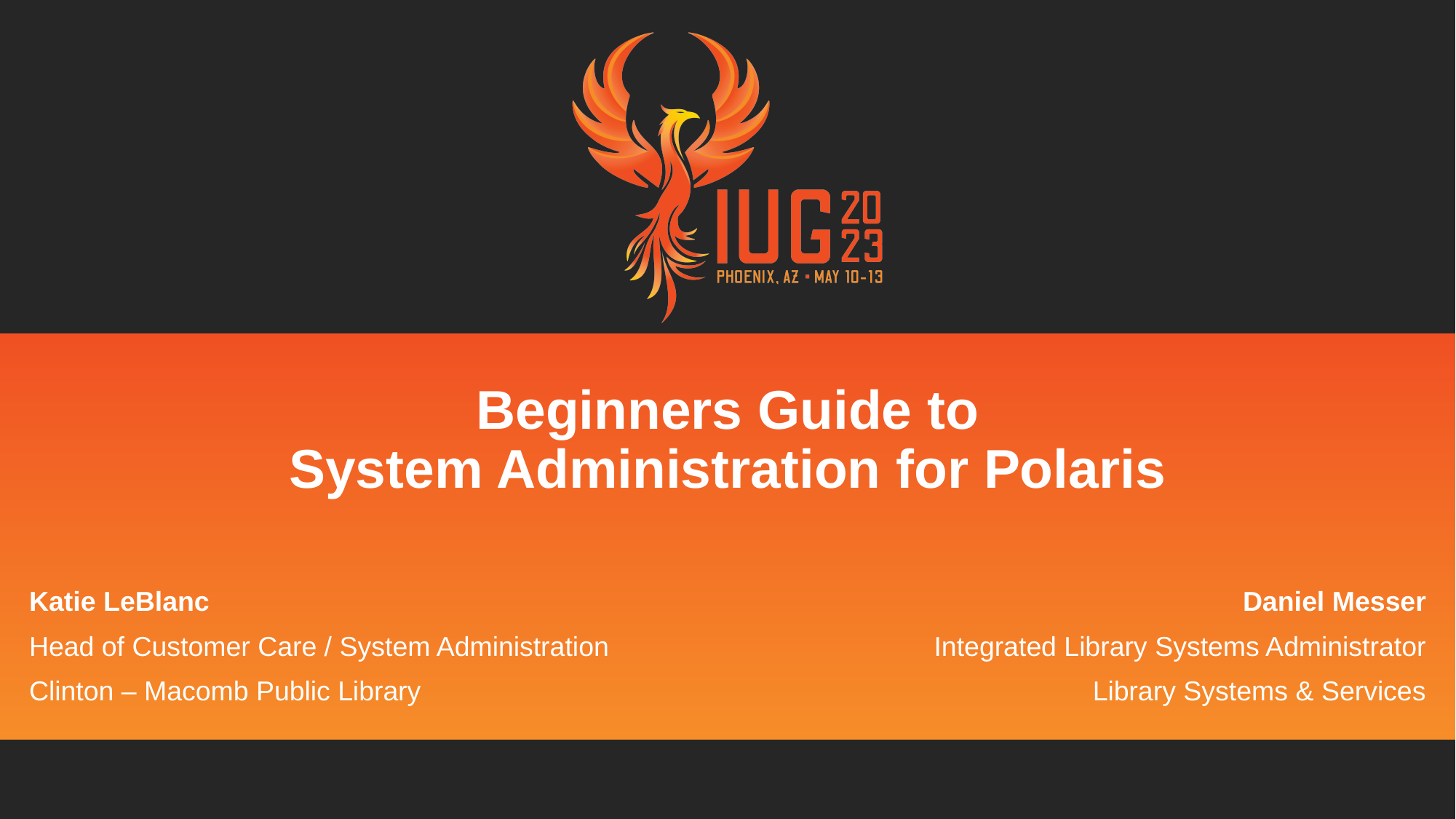

# Beginners Guide to System Administration for Polaris
Katie LeBlanc
Head of Customer Care / System Administration
Clinton – Macomb Public Library
Daniel Messer
Integrated Library Systems Administrator
Library Systems & Services